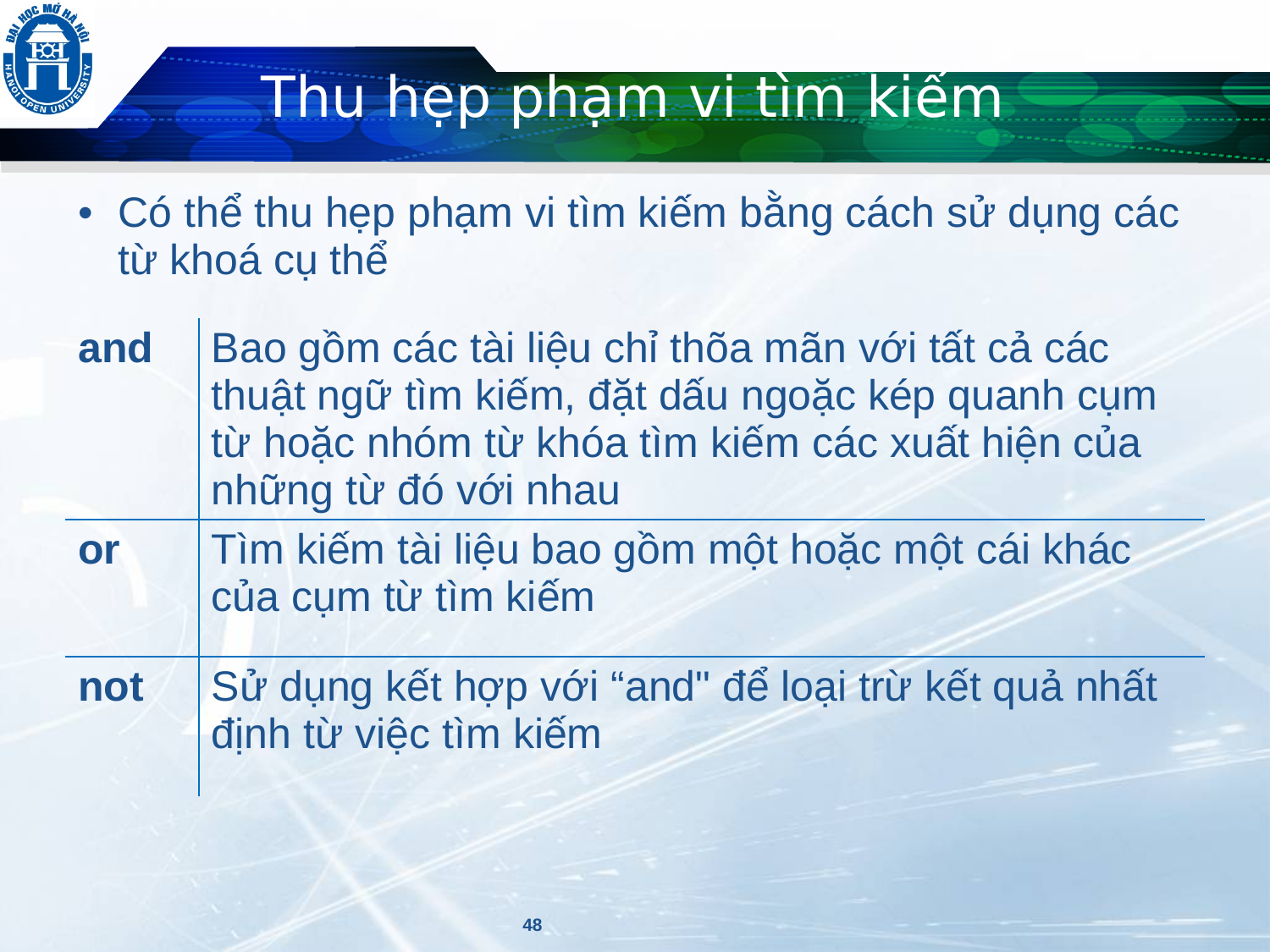

# Thu hẹp phạm vi tìm kiếm
| Có thể thu hẹp phạm vi tìm kiếm bằng cách sử dụng các từ khoá cụ thể |  |
| --- | --- |
| and | Bao gồm các tài liệu chỉ thõa mãn với tất cả các thuật ngữ tìm kiếm, đặt dấu ngoặc kép quanh cụm từ hoặc nhóm từ khóa tìm kiếm các xuất hiện của những từ đó với nhau |
| or | Tìm kiếm tài liệu bao gồm một hoặc một cái khác của cụm từ tìm kiếm |
| not | Sử dụng kết hợp với “and" để loại trừ kết quả nhất định từ việc tìm kiếm |
48